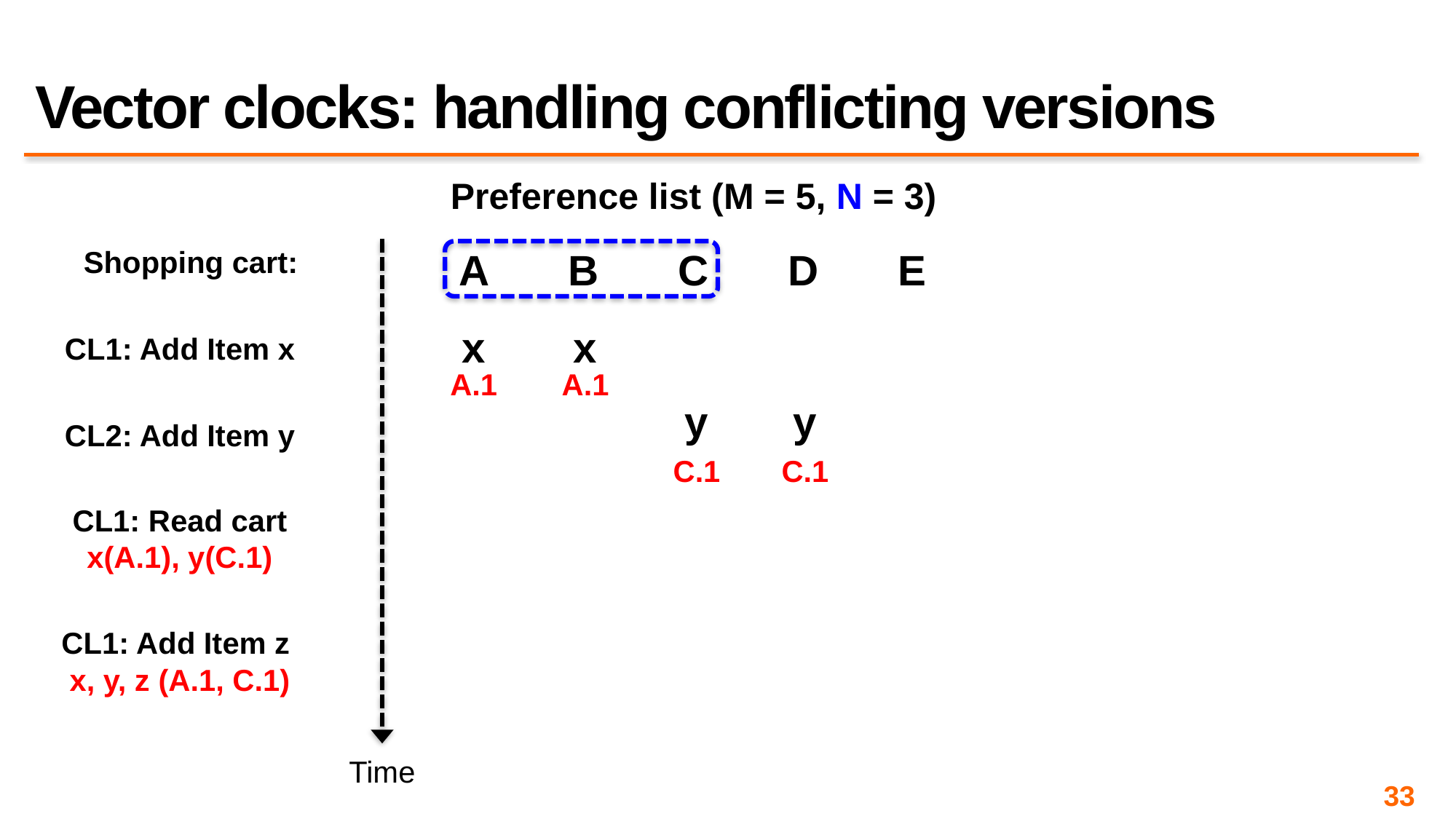

# Vector clocks: handling conflicting versions
Preference list (M = 5, N = 3)
Shopping cart:
A
B
C
D
E

x
x
CL1: Add Item x
A.1
A.1
y
y
CL2: Add Item y
C.1
C.1
CL1: Read cart
x(A.1), y(C.1)
CL1: Add Item z
x, y, z (A.1, C.1)
Time
33